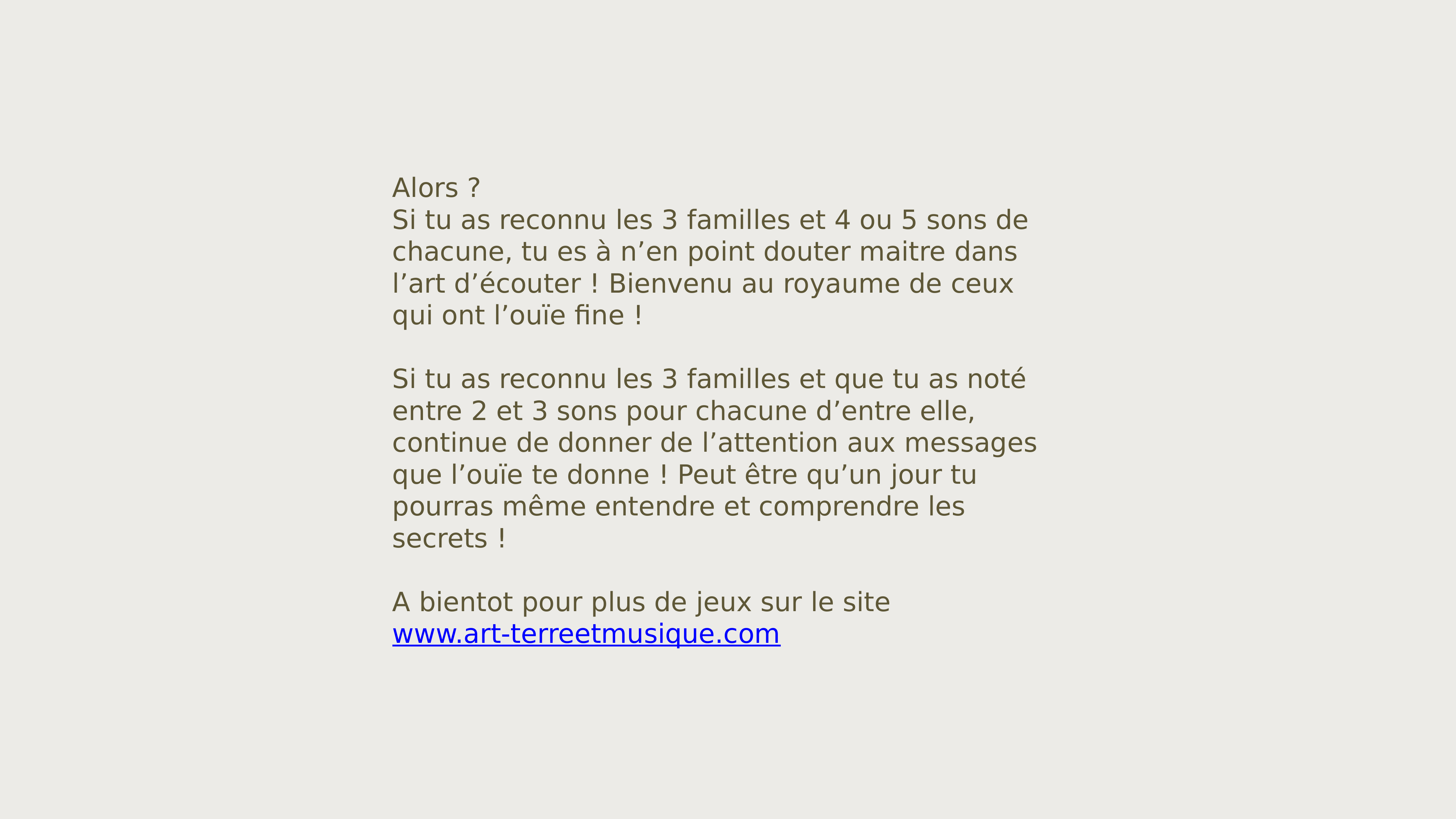

Alors ?
Si tu as reconnu les 3 familles et 4 ou 5 sons de chacune, tu es à n’en point douter maitre dans l’art d’écouter ! Bienvenu au royaume de ceux qui ont l’ouïe fine !

Si tu as reconnu les 3 familles et que tu as noté entre 2 et 3 sons pour chacune d’entre elle, continue de donner de l’attention aux messages que l’ouïe te donne ! Peut être qu’un jour tu pourras même entendre et comprendre les secrets !

A bientot pour plus de jeux sur le site  www.art-terreetmusique.com